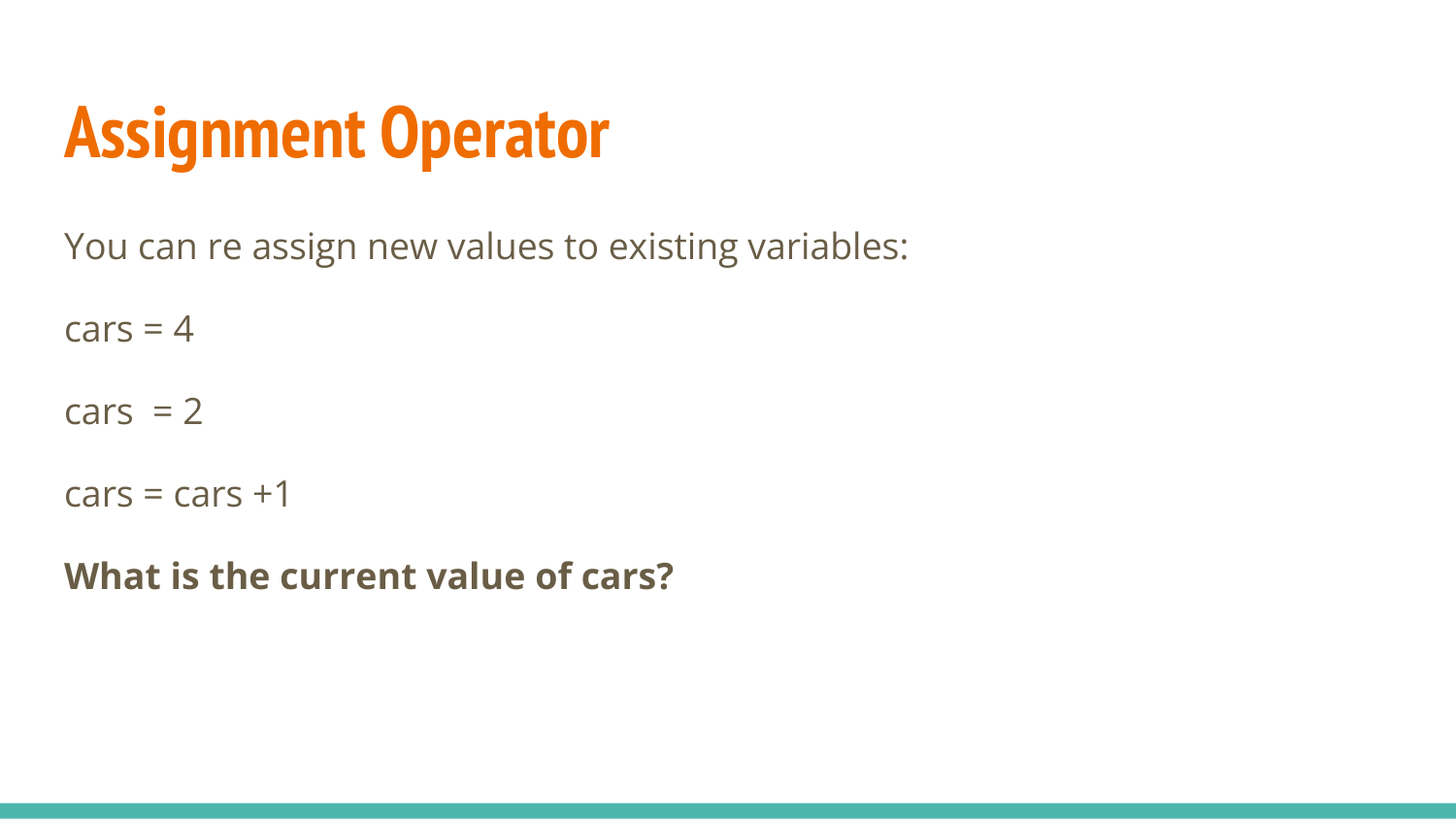

# Assignment Operator
You can re assign new values to existing variables:
cars = 4
cars  = 2
cars = cars +1
What is the current value of cars?